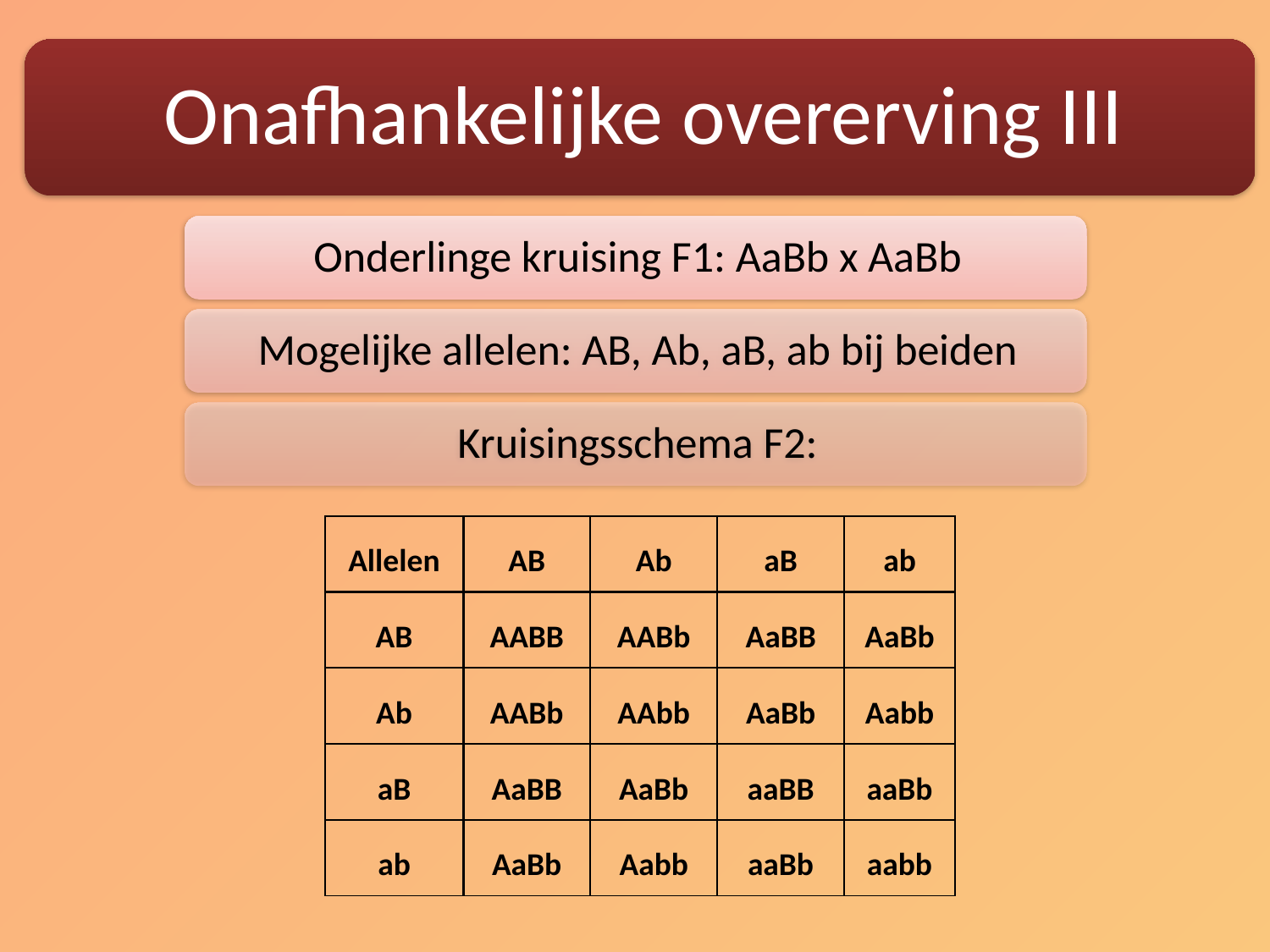

Onafhankelijke overerving III
Onderlinge kruising F1: AaBb x AaBb
Mogelijke allelen: AB, Ab, aB, ab bij beiden
Kruisingsschema F2:
| Allelen | AB | Ab | aB | ab |
| --- | --- | --- | --- | --- |
| AB | AABB | AABb | AaBB | AaBb |
| Ab | AABb | AAbb | AaBb | Aabb |
| aB | AaBB | AaBb | aaBB | aaBb |
| ab | AaBb | Aabb | aaBb | aabb |